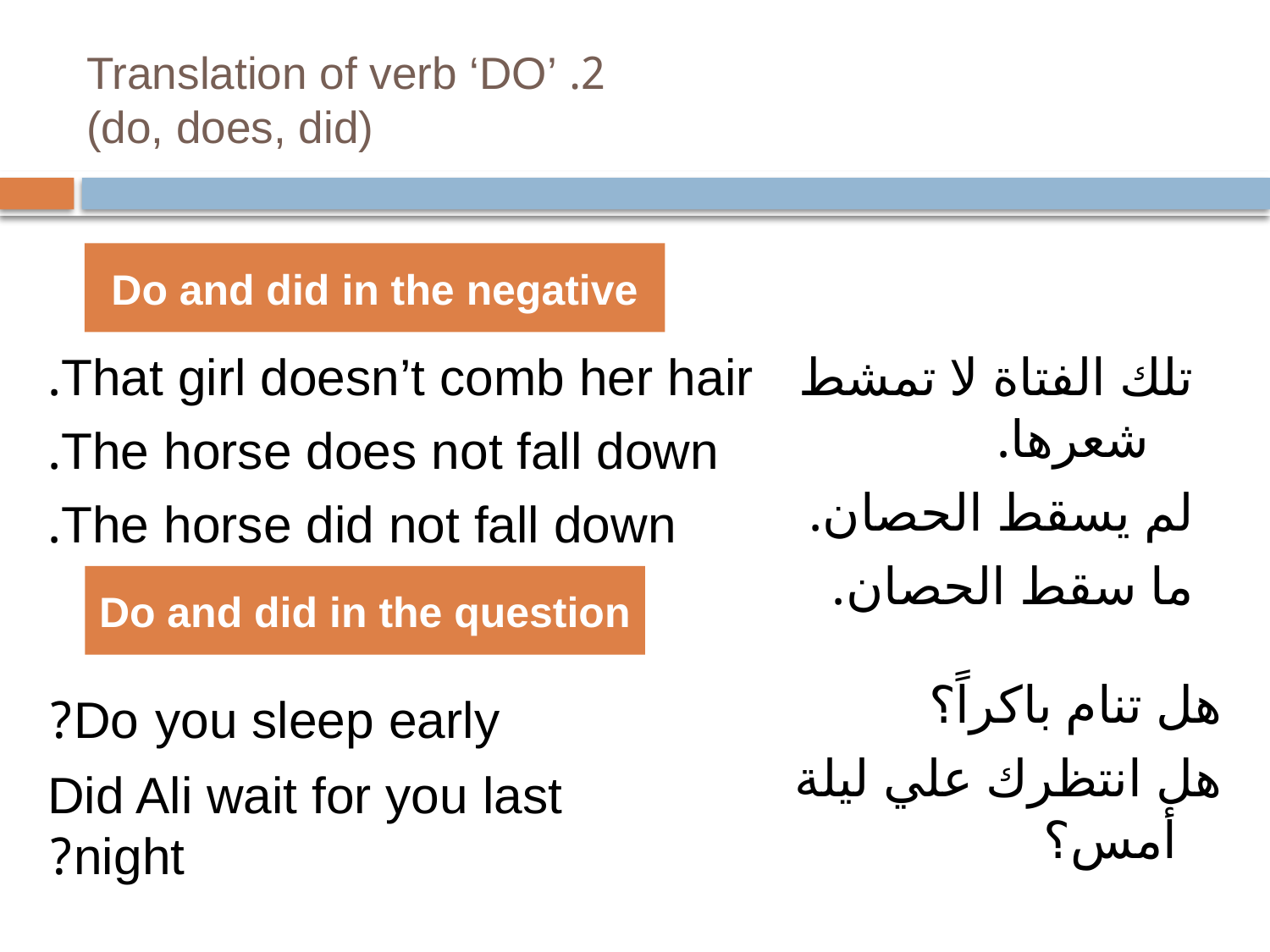

# 2. Translation of verb ‘DO’ (do, does, did)
Do and did in the negative
That girl doesn’t comb her hair.
The horse does not fall down.
The horse did not fall down.
تلك الفتاة لا تمشط شعرها.
لم يسقط الحصان.
ما سقط الحصان.
Do and did in the question
هل تنام باكراً؟
هل انتظرك علي ليلة أمس؟
Do you sleep early?
Did Ali wait for you last night?